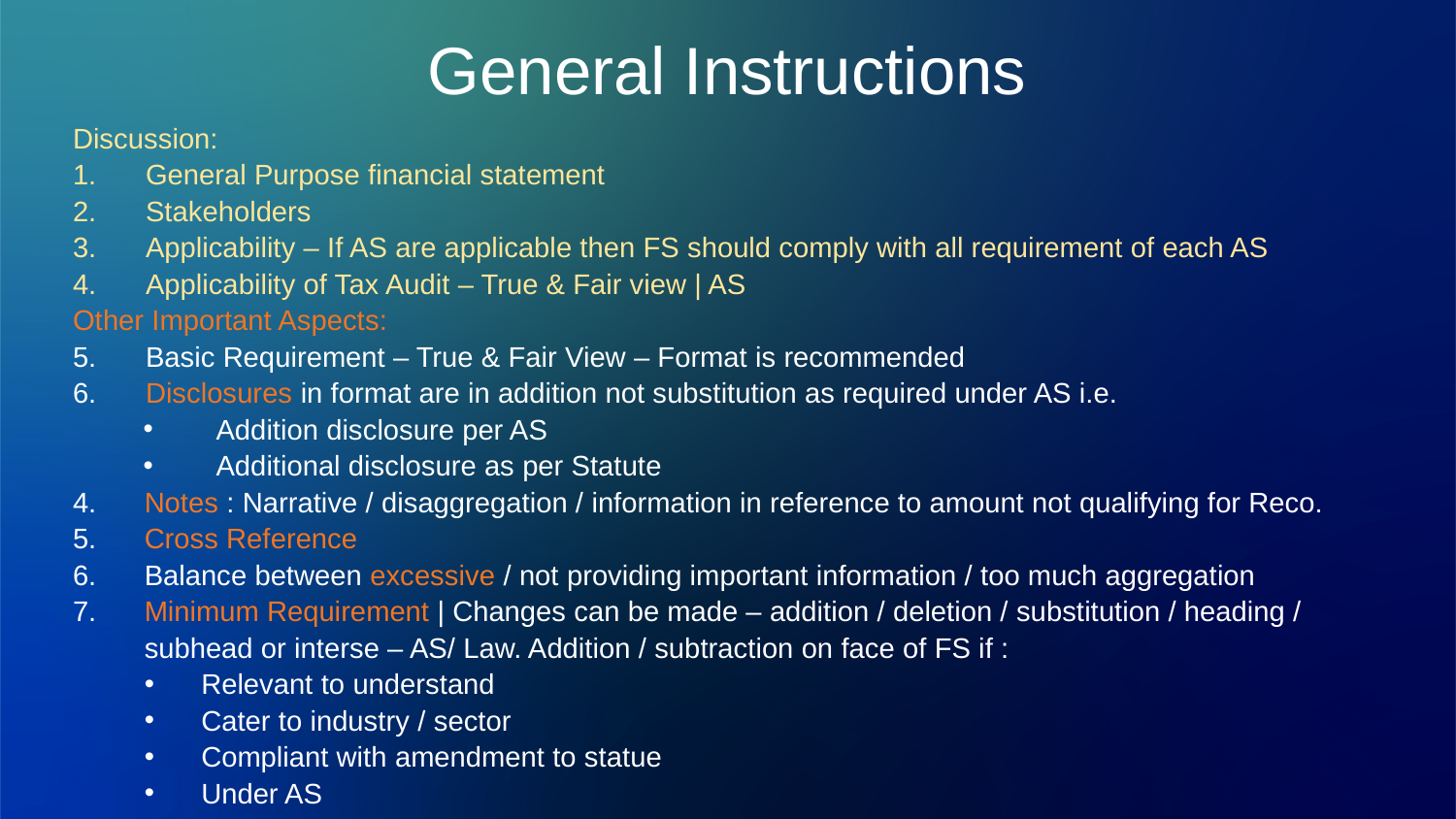

# General Instructions
Discussion:
General Purpose financial statement
Stakeholders
Applicability – If AS are applicable then FS should comply with all requirement of each AS
Applicability of Tax Audit – True & Fair view | AS
Other Important Aspects:
Basic Requirement – True & Fair View – Format is recommended
Disclosures in format are in addition not substitution as required under AS i.e.
Addition disclosure per AS
Additional disclosure as per Statute
Notes : Narrative / disaggregation / information in reference to amount not qualifying for Reco.
Cross Reference
Balance between excessive / not providing important information / too much aggregation
Minimum Requirement | Changes can be made – addition / deletion / substitution / heading / subhead or interse – AS/ Law. Addition / subtraction on face of FS if :
Relevant to understand
Cater to industry / sector
Compliant with amendment to statue
Under AS